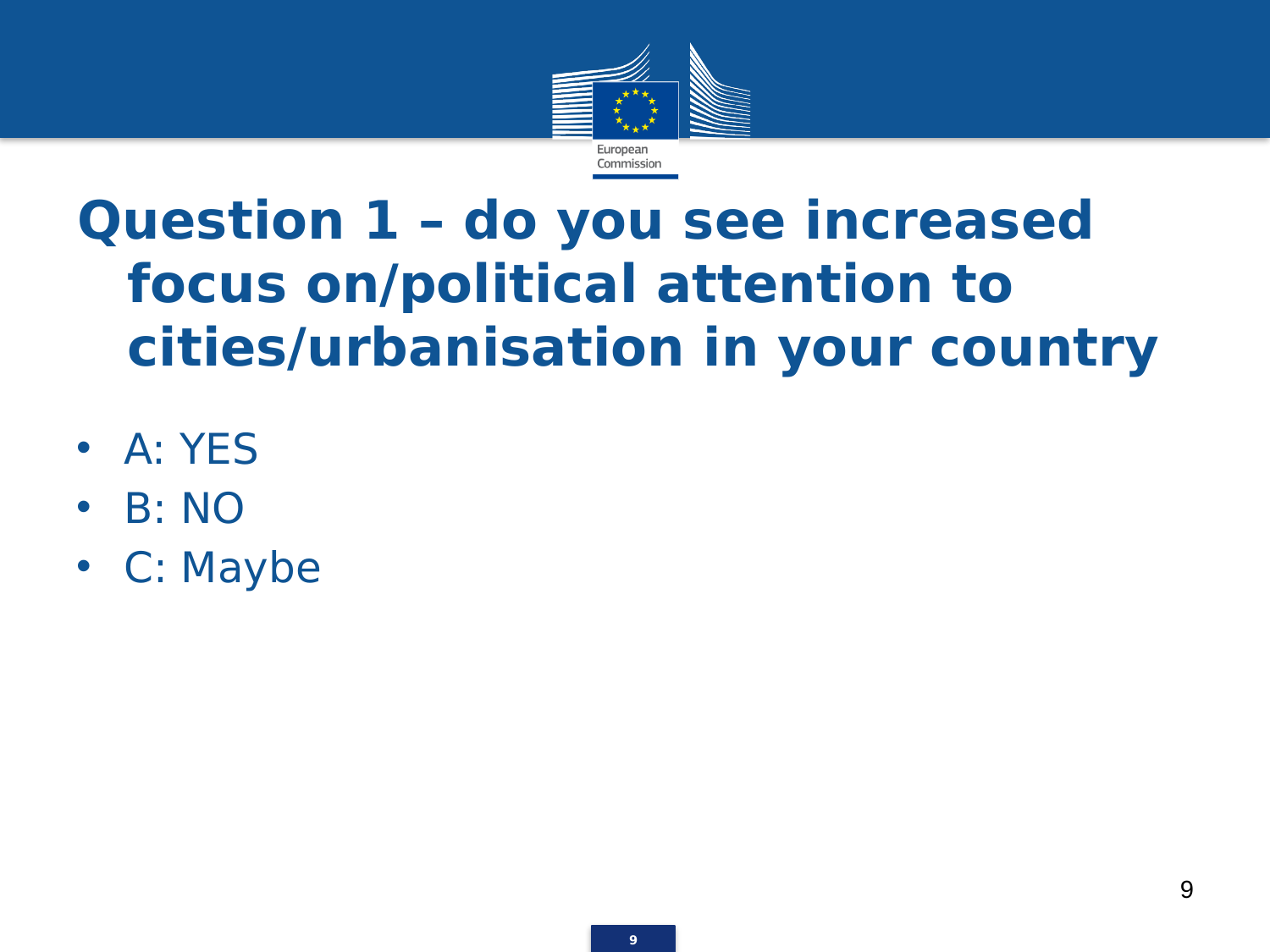

# Question 1 – do you see increased focus on/political attention to  cities/urbanisation in your country

A: YES
B: NO
C: Maybe

9